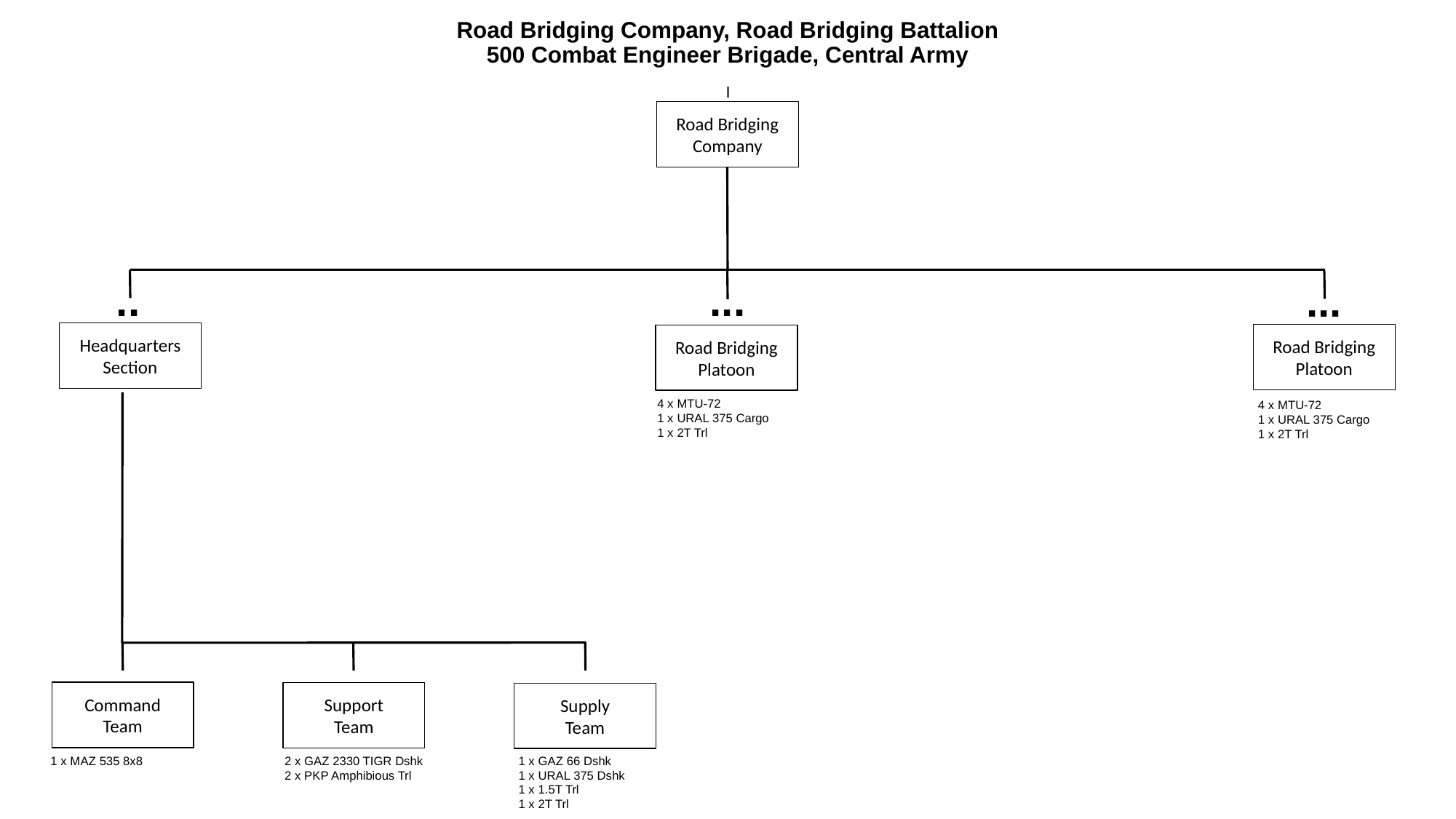

# Road Bridging Company, Road Bridging Battalion 500 Combat Engineer Brigade, Central Army
I
Road Bridging
Company
..
...
...
Headquarters
Section
Road Bridging
Platoon
Road Bridging
Platoon
4 x MTU-72
1 x URAL 375 Cargo
1 x 2T Trl
4 x MTU-72
1 x URAL 375 Cargo
1 x 2T Trl
Command
Team
Support
Team
Supply
Team
1 x MAZ 535 8x8
2 x GAZ 2330 TIGR Dshk
2 x PKP Amphibious Trl
1 x GAZ 66 Dshk
1 x URAL 375 Dshk
1 x 1.5T Trl
1 x 2T Trl